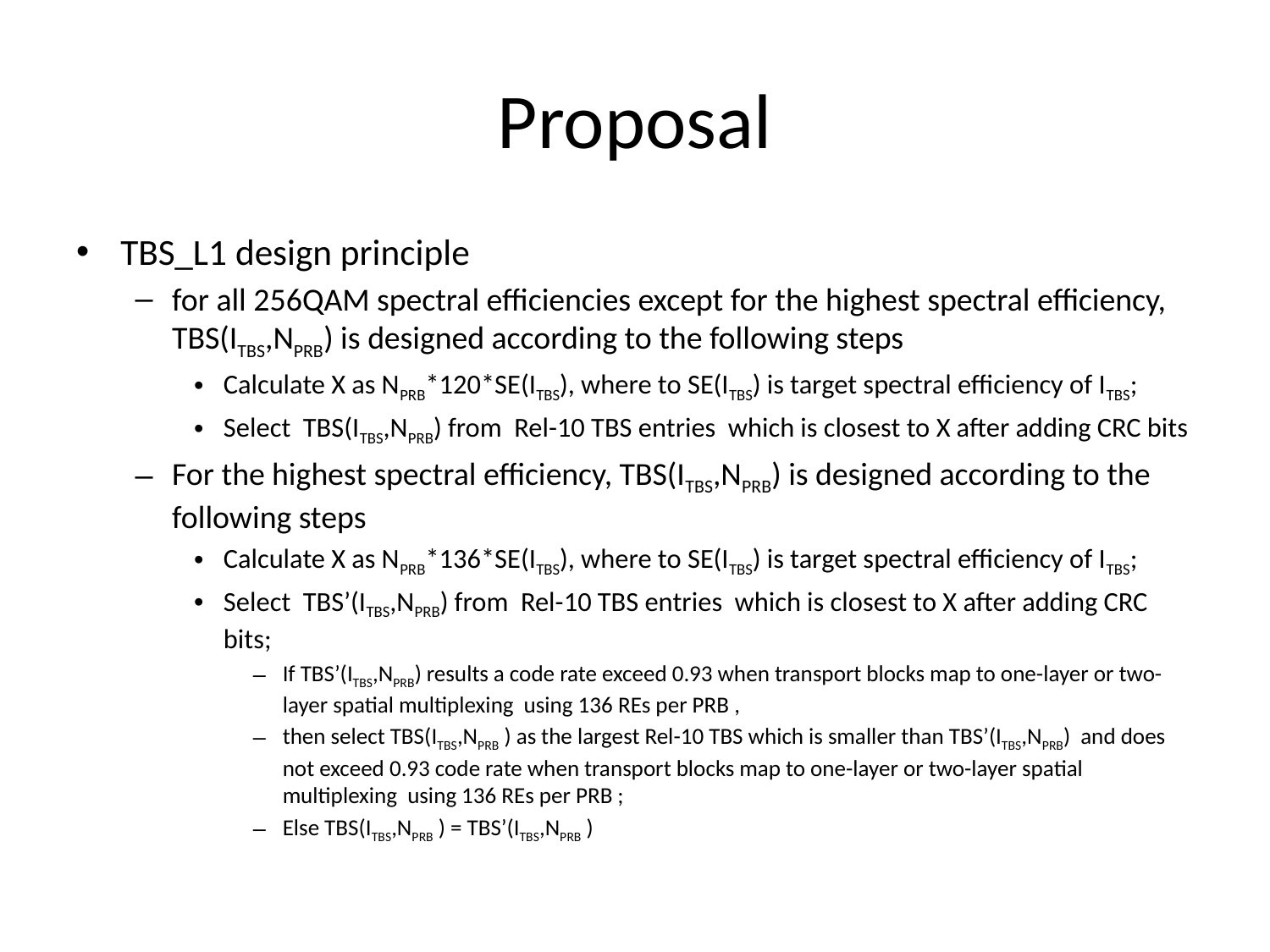

# Proposal
TBS_L1 design principle
for all 256QAM spectral efficiencies except for the highest spectral efficiency, TBS(ITBS,NPRB) is designed according to the following steps
Calculate X as NPRB*120*SE(ITBS), where to SE(ITBS) is target spectral efficiency of ITBS;
Select  TBS(ITBS,NPRB) from  Rel-10 TBS entries  which is closest to X after adding CRC bits
For the highest spectral efficiency, TBS(ITBS,NPRB) is designed according to the following steps
Calculate X as NPRB*136*SE(ITBS), where to SE(ITBS) is target spectral efficiency of ITBS;
Select  TBS’(ITBS,NPRB) from  Rel-10 TBS entries  which is closest to X after adding CRC bits;
If TBS’(ITBS,NPRB) results a code rate exceed 0.93 when transport blocks map to one-layer or two-layer spatial multiplexing  using 136 REs per PRB ,
then select TBS(ITBS,NPRB ) as the largest Rel-10 TBS which is smaller than TBS’(ITBS,NPRB)  and does not exceed 0.93 code rate when transport blocks map to one-layer or two-layer spatial multiplexing  using 136 REs per PRB ;
Else TBS(ITBS,NPRB ) = TBS’(ITBS,NPRB )